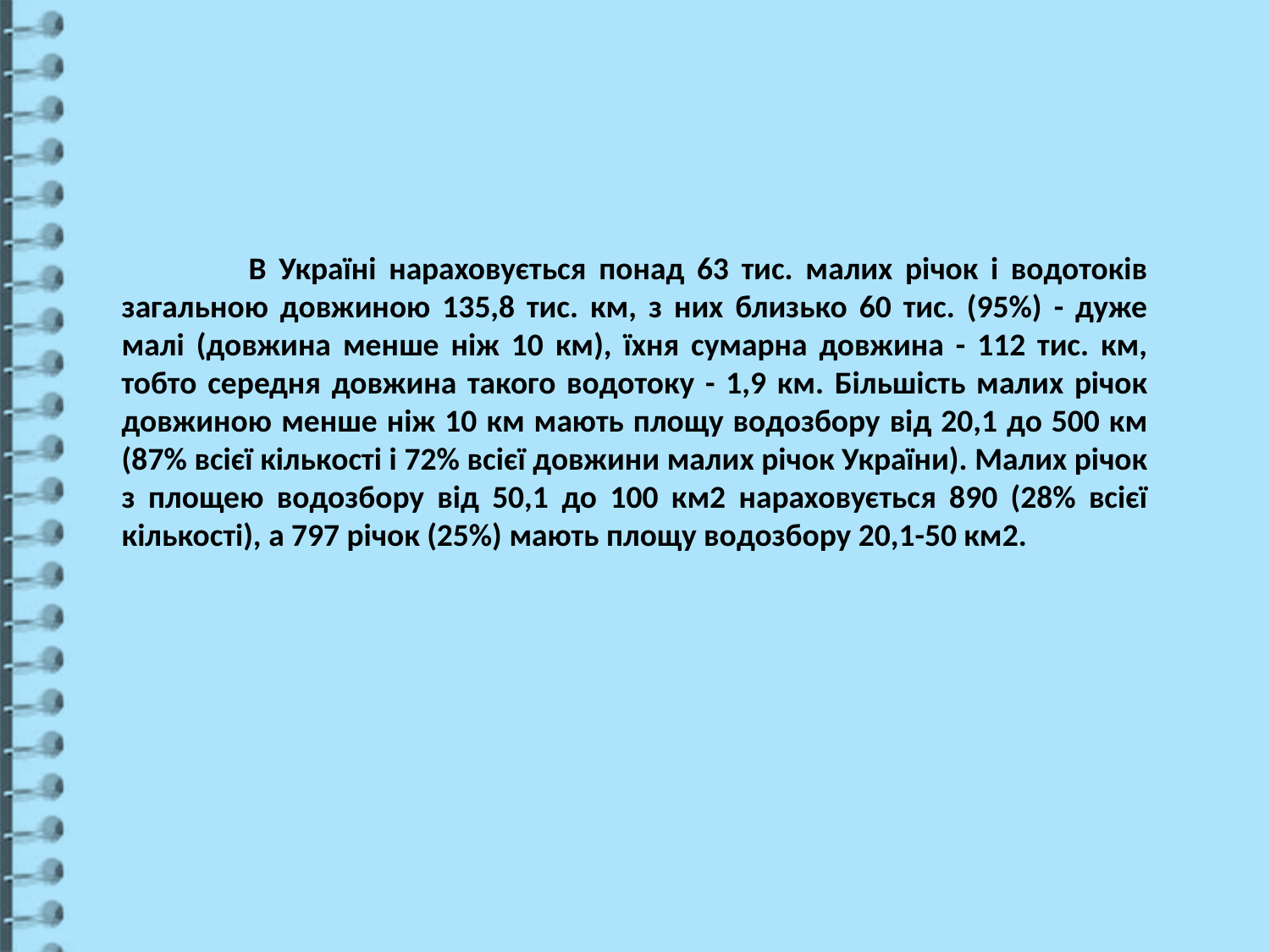

В Україні нараховується понад 63 тис. малих річок і водотоків загальною довжиною 135,8 тис. км, з них близько 60 тис. (95%) - дуже малі (довжина менше ніж 10 км), їхня сумарна довжина - 112 тис. км, тобто середня довжина такого водотоку - 1,9 км. Більшість малих річок довжиною менше ніж 10 км мають площу водозбору від 20,1 до 500 км (87% всієї кількості і 72% всієї довжини малих річок України). Малих річок з площею водозбору від 50,1 до 100 км2 нараховується 890 (28% всієї кількості), а 797 річок (25%) мають площу водозбору 20,1-50 км2.